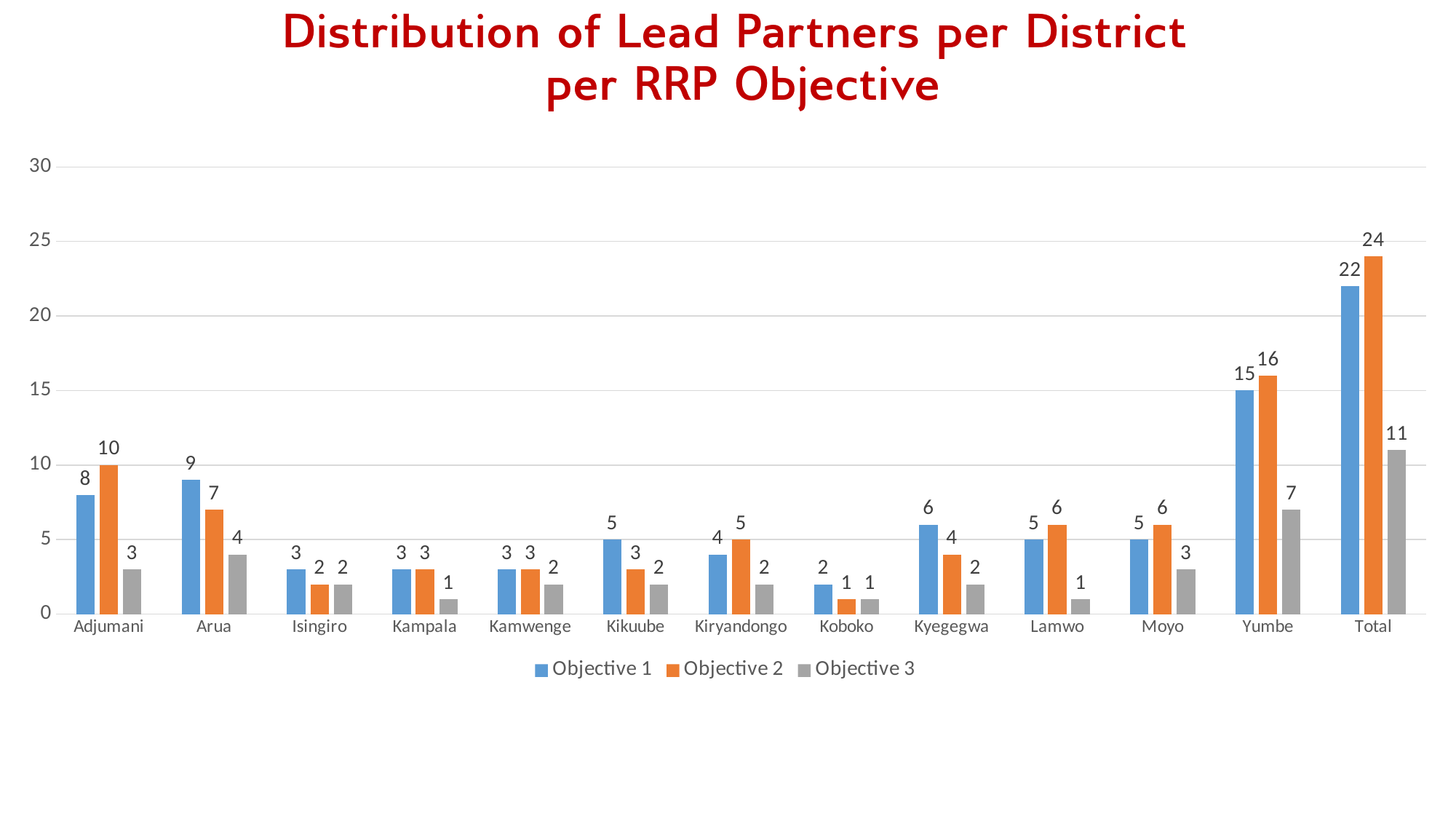

# Distribution of Lead Partners per District per RRP Objective

### Chart

| Category | Objective 1 | Objective 2 | Objective 3  |
|---|---|---|---|
| Adjumani | 8.0 | 10.0 | 3.0 |
| Arua | 9.0 | 7.0 | 4.0 |
| Isingiro | 3.0 | 2.0 | 2.0 |
| Kampala | 3.0 | 3.0 | 1.0 |
| Kamwenge | 3.0 | 3.0 | 2.0 |
| Kikuube | 5.0 | 3.0 | 2.0 |
| Kiryandongo | 4.0 | 5.0 | 2.0 |
| Koboko | 2.0 | 1.0 | 1.0 |
| Kyegegwa | 6.0 | 4.0 | 2.0 |
| Lamwo | 5.0 | 6.0 | 1.0 |
| Moyo | 5.0 | 6.0 | 3.0 |
| Yumbe | 15.0 | 16.0 | 7.0 |
| Total | 22.0 | 24.0 | 11.0 |